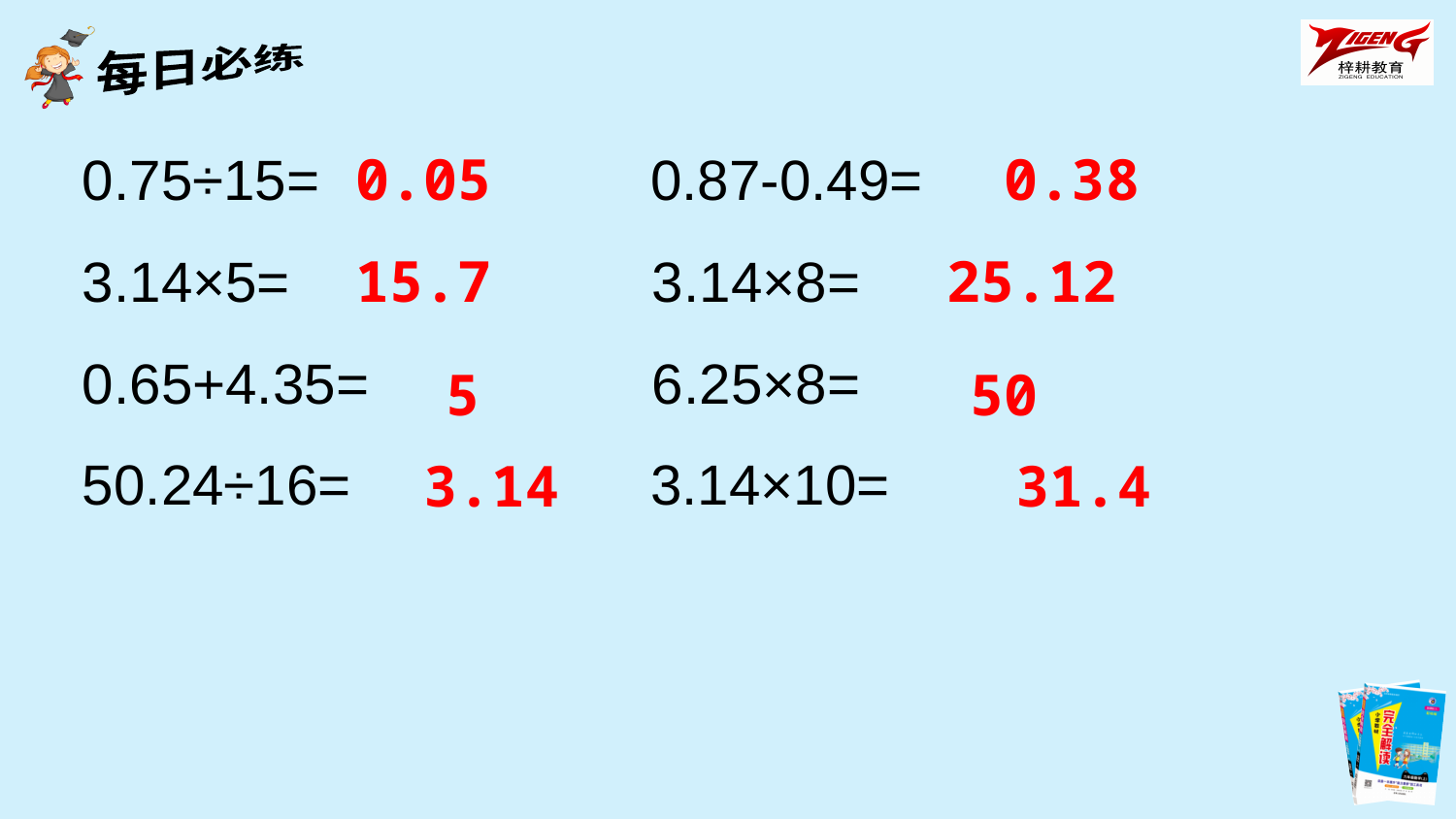

0.75÷15=                     0.87-0.49=
3.14×5=                       3.14×8=
0.65+4.35=                  6.25×8=
50.24÷16=                   3.14×10=
0.05
0.38
15.7
25.12
5
50
3.14
31.4